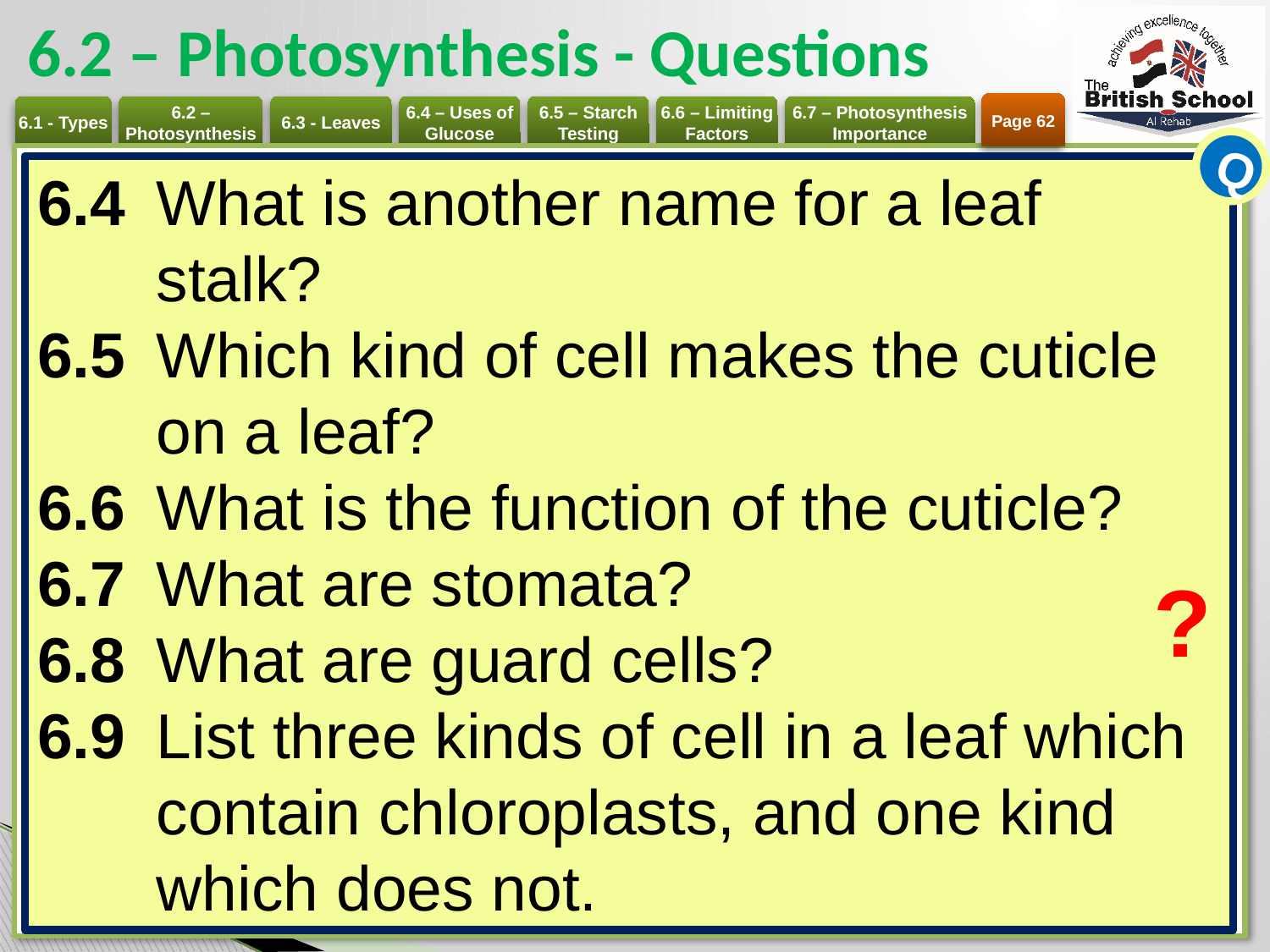

# 6.2 – Photosynthesis - Questions
Page 62
Q
6.4 	What is another name for a leaf stalk?
6.5 	Which kind of cell makes the cuticle on a leaf?
6.6 	What is the function of the cuticle?
6.7 	What are stomata?
6.8 	What are guard cells?
6.9 	List three kinds of cell in a leaf which contain chloroplasts, and one kind which does not.
?